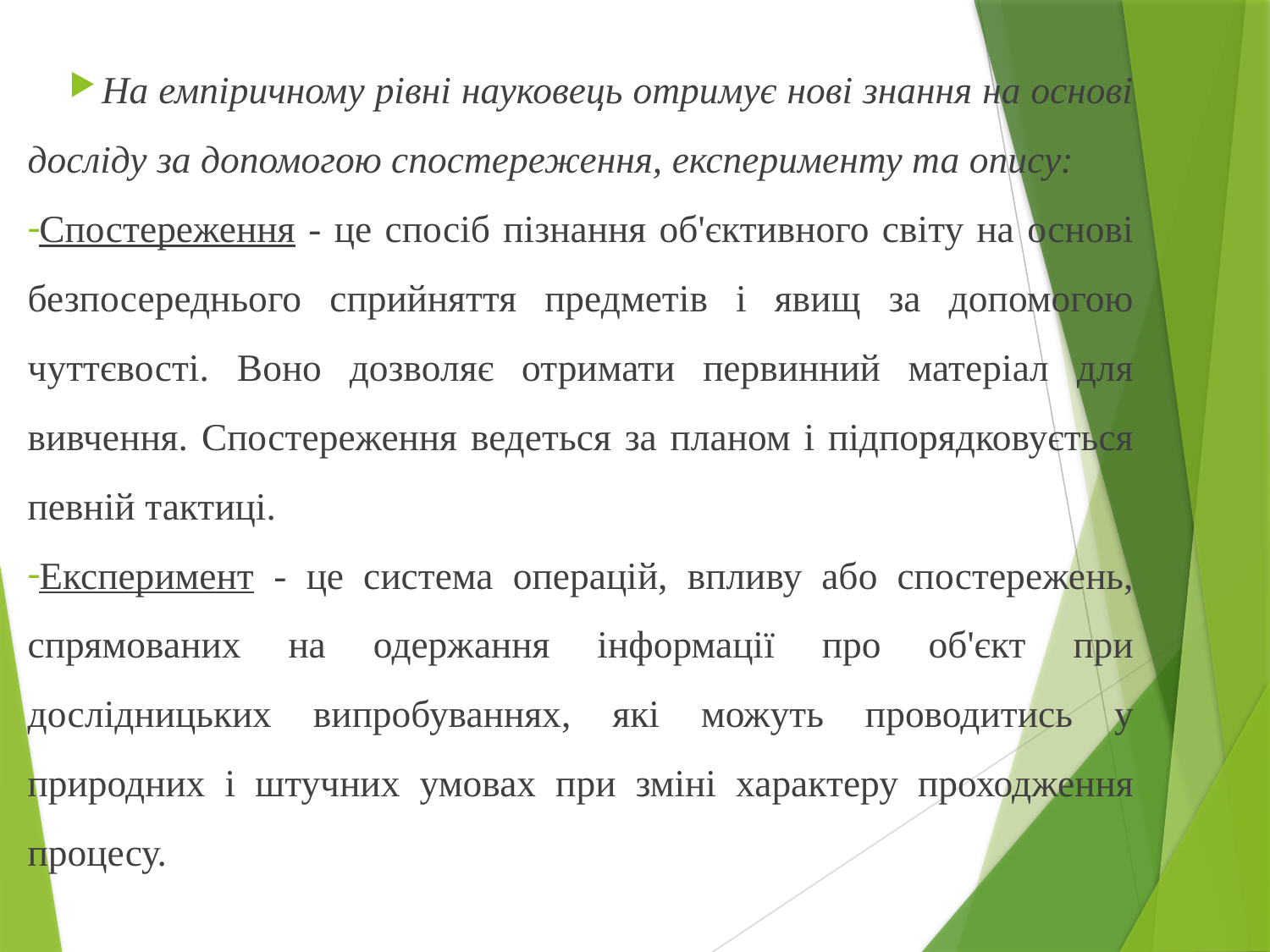

На емпіричному рівні науковець отримує нові знання на основі досліду за допомогою спостереження, експерименту та опису:
Спостереження - це спосіб пізнання об'єктивного світу на основі безпосереднього сприйняття предметів і явищ за допомогою чуттєвості. Воно дозволяє отримати первинний матеріал для вивчення. Спостереження ведеться за планом і підпорядковується певній тактиці.
Експеримент - це система операцій, впливу або спостережень, спрямованих на одержання інформації про об'єкт при дослідницьких випробуваннях, які можуть проводитись у природних і штучних умовах при зміні характеру проходження процесу.